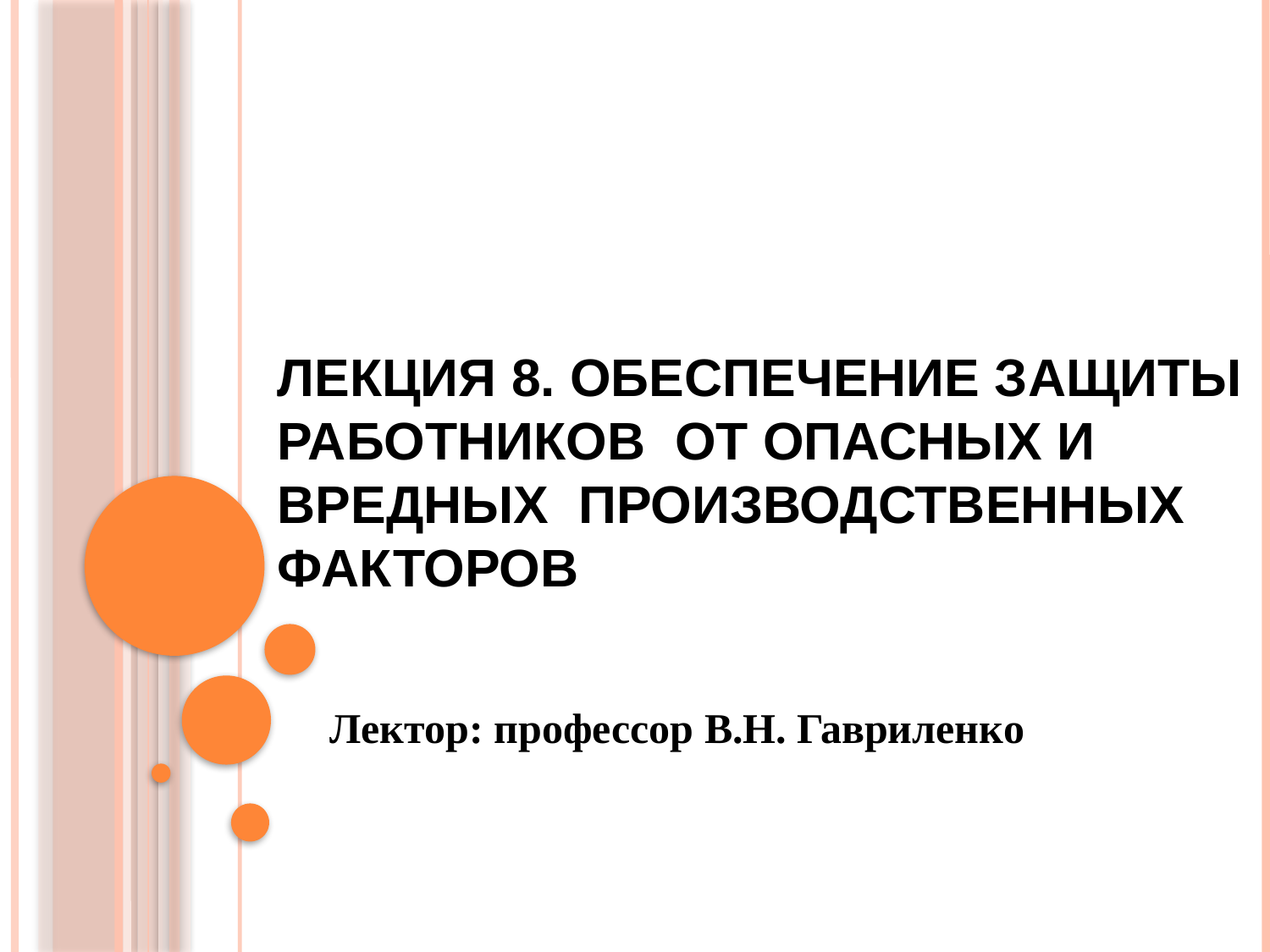

Лекция 8. Обеспечение защиты работников  от опасных и вредных  производственных факторов
Лектор: профессор В.Н. Гавриленко